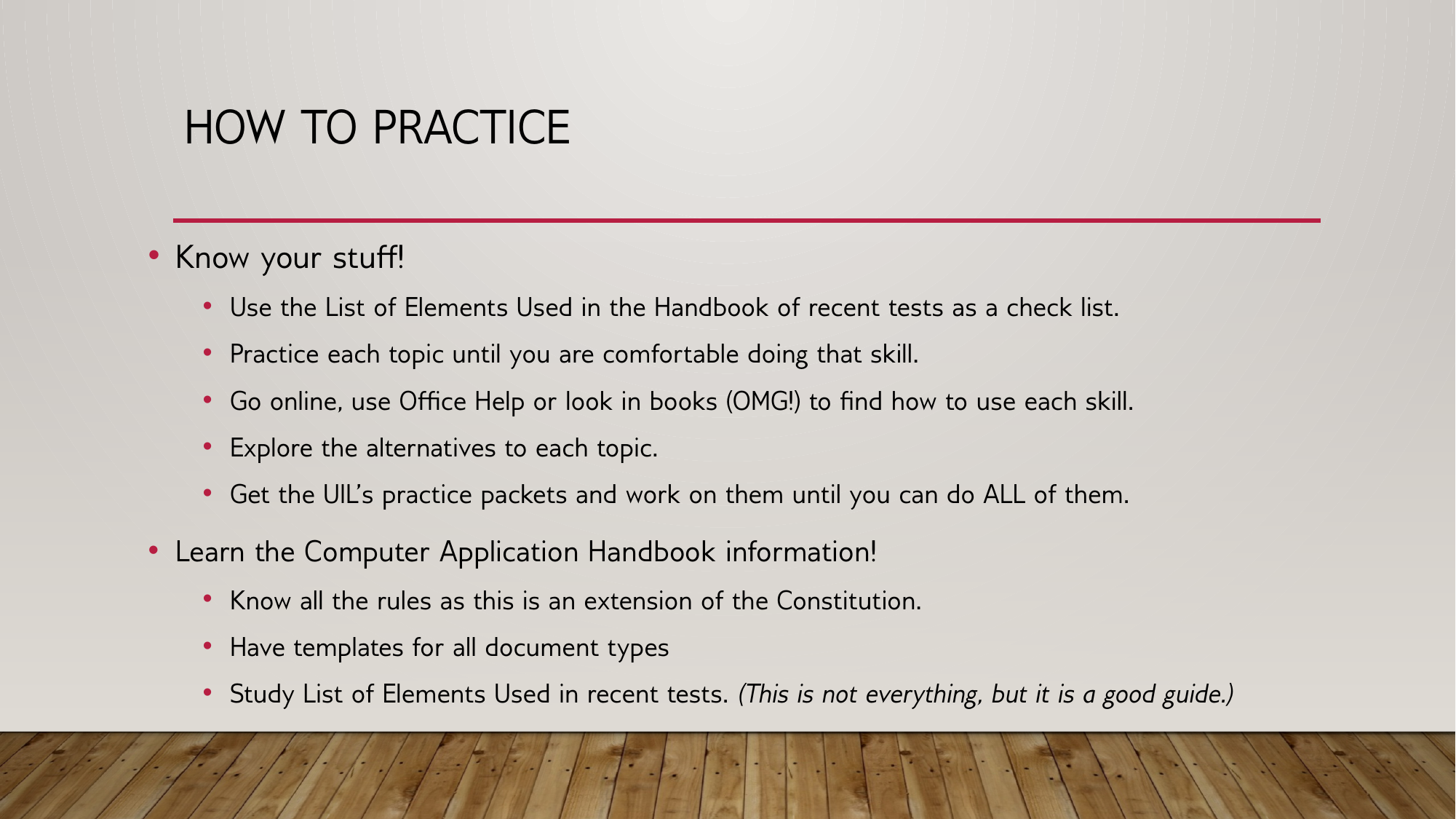

# How to practice
Know your stuff!
Use the List of Elements Used in the Handbook of recent tests as a check list.
Practice each topic until you are comfortable doing that skill.
Go online, use Office Help or look in books (OMG!) to find how to use each skill.
Explore the alternatives to each topic.
Get the UIL’s practice packets and work on them until you can do ALL of them.
Learn the Computer Application Handbook information!
Know all the rules as this is an extension of the Constitution.
Have templates for all document types
Study List of Elements Used in recent tests. (This is not everything, but it is a good guide.)